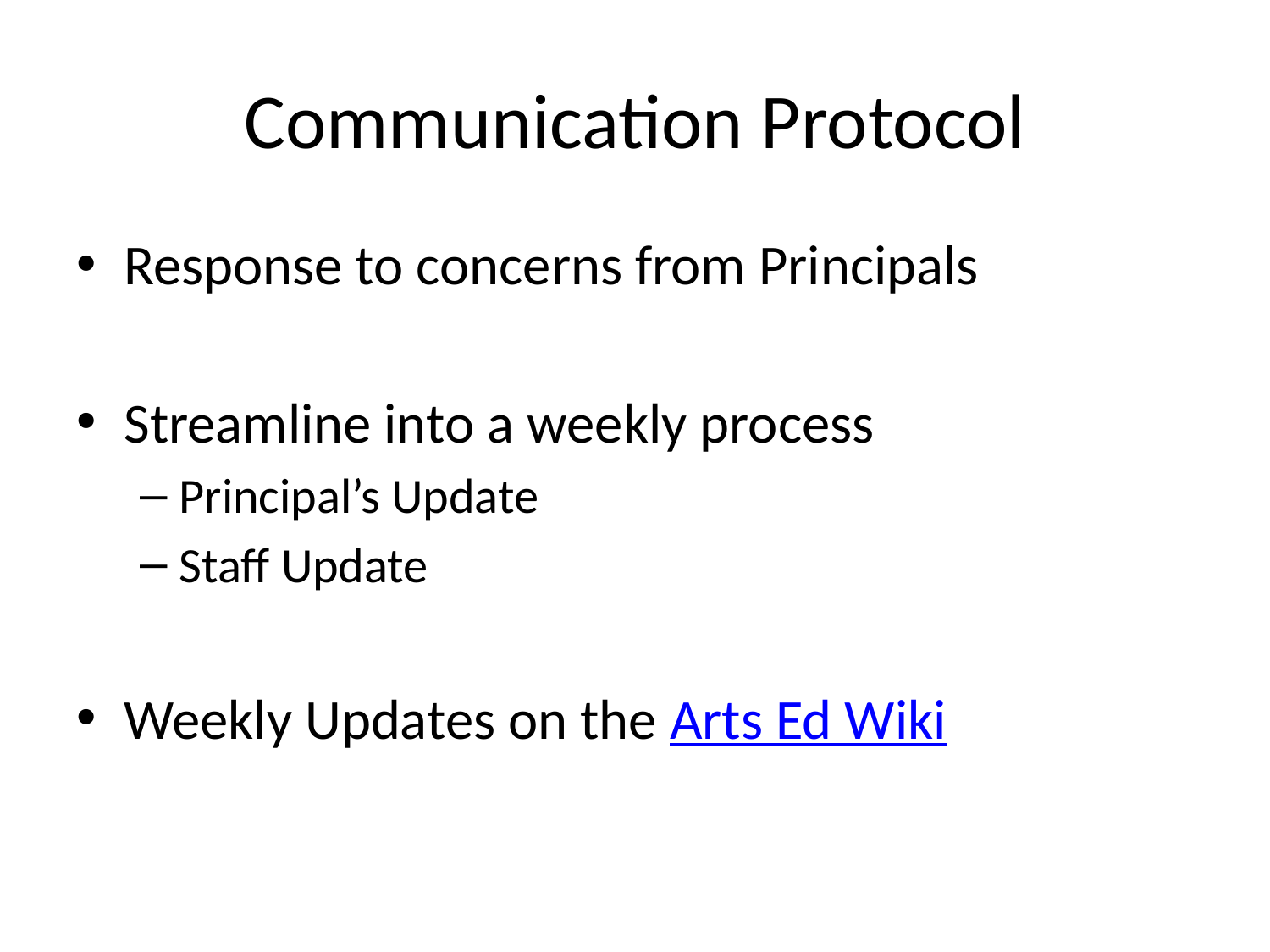

# Communication Protocol
Response to concerns from Principals

Streamline into a weekly process
Principal’s Update
Staff Update

Weekly Updates on the Arts Ed Wiki